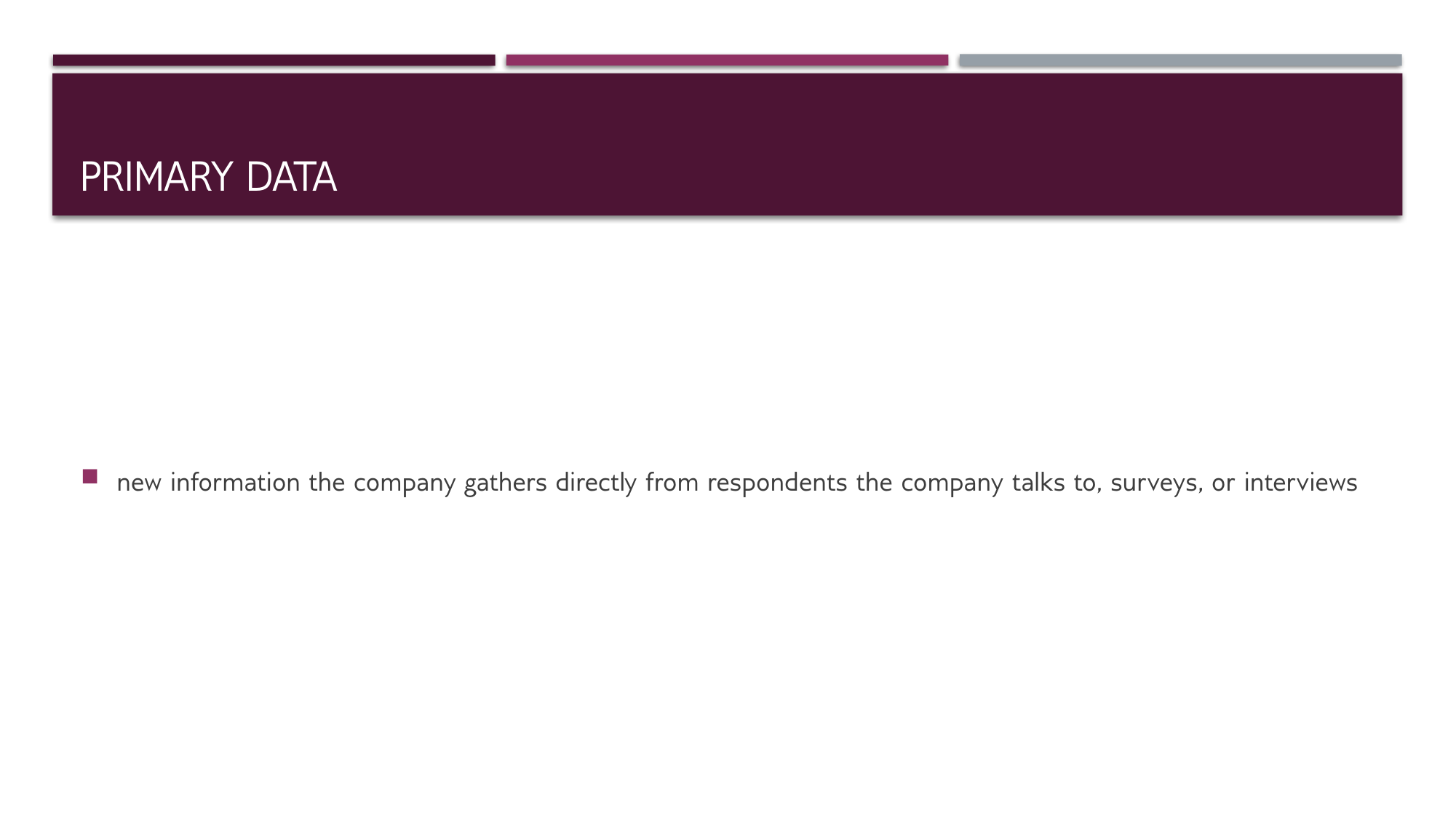

# Primary data
new information the company gathers directly from respondents the company talks to, surveys, or interviews